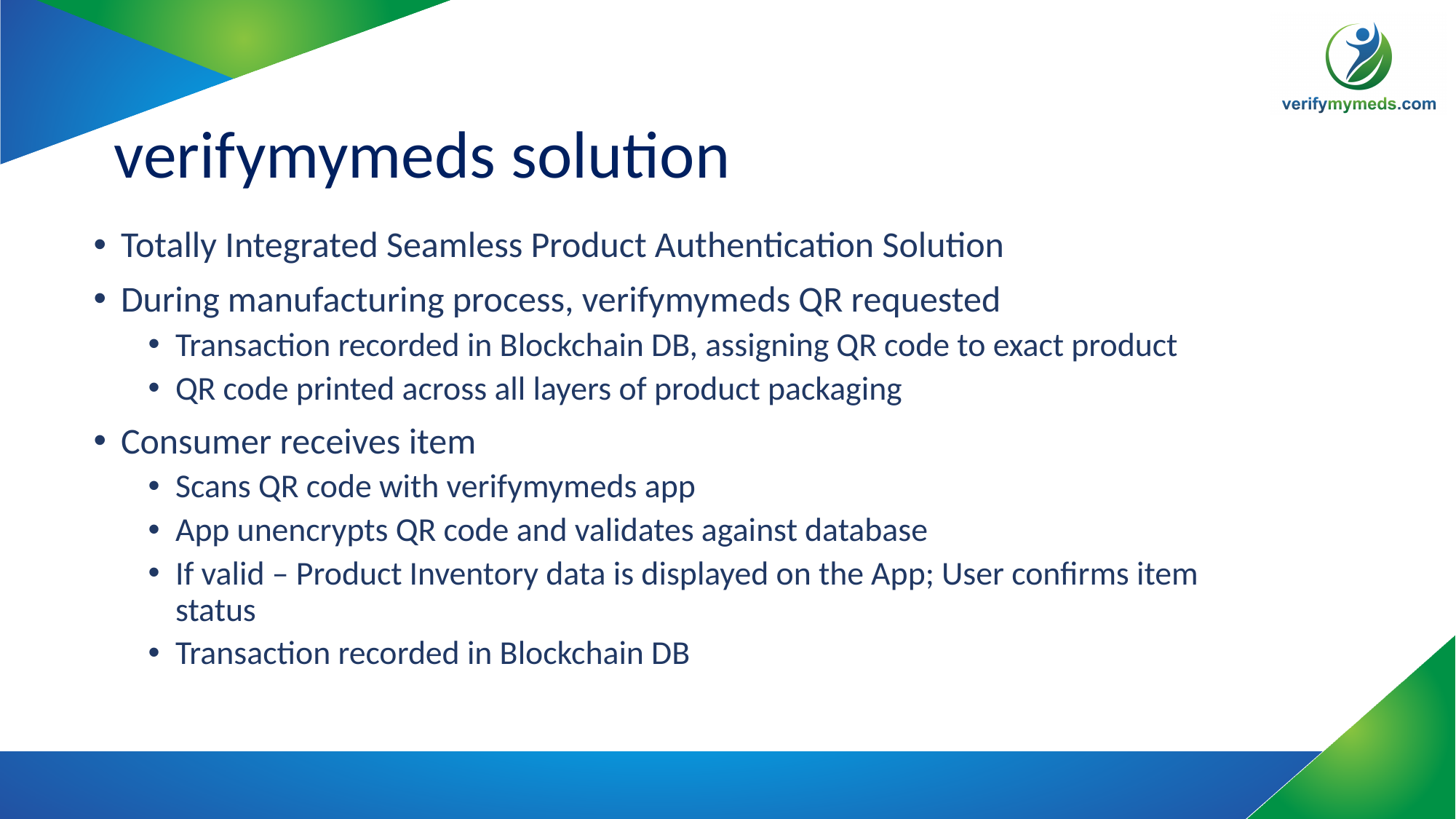

# verifymymeds solution
Totally Integrated Seamless Product Authentication Solution
During manufacturing process, verifymymeds QR requested
Transaction recorded in Blockchain DB, assigning QR code to exact product
QR code printed across all layers of product packaging
Consumer receives item
Scans QR code with verifymymeds app
App unencrypts QR code and validates against database
If valid – Product Inventory data is displayed on the App; User confirms item status
Transaction recorded in Blockchain DB